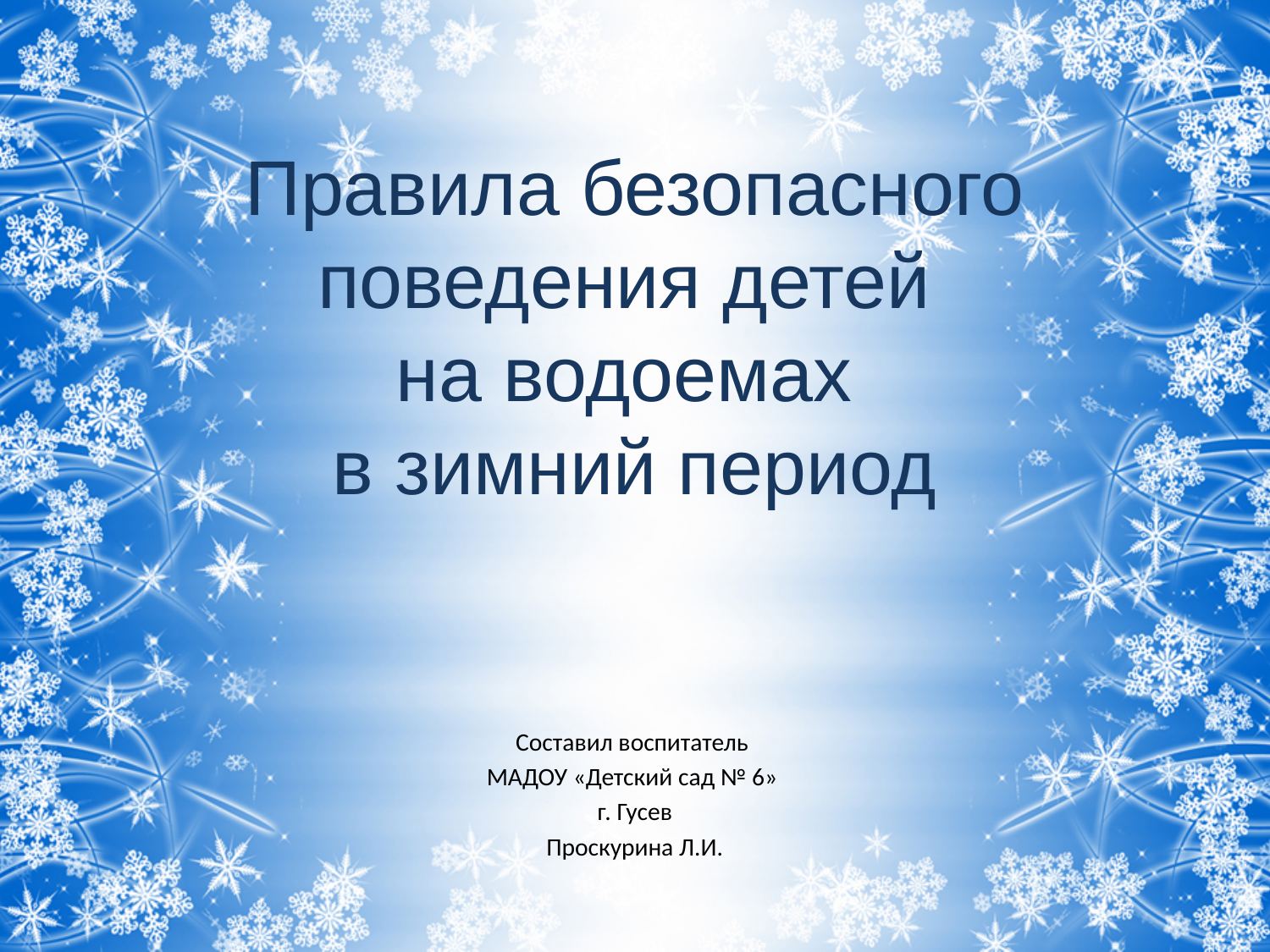

# Правила безопасного поведения детей на водоемах в зимний период
Составил воспитатель
МАДОУ «Детский сад № 6»
г. Гусев
Проскурина Л.И.